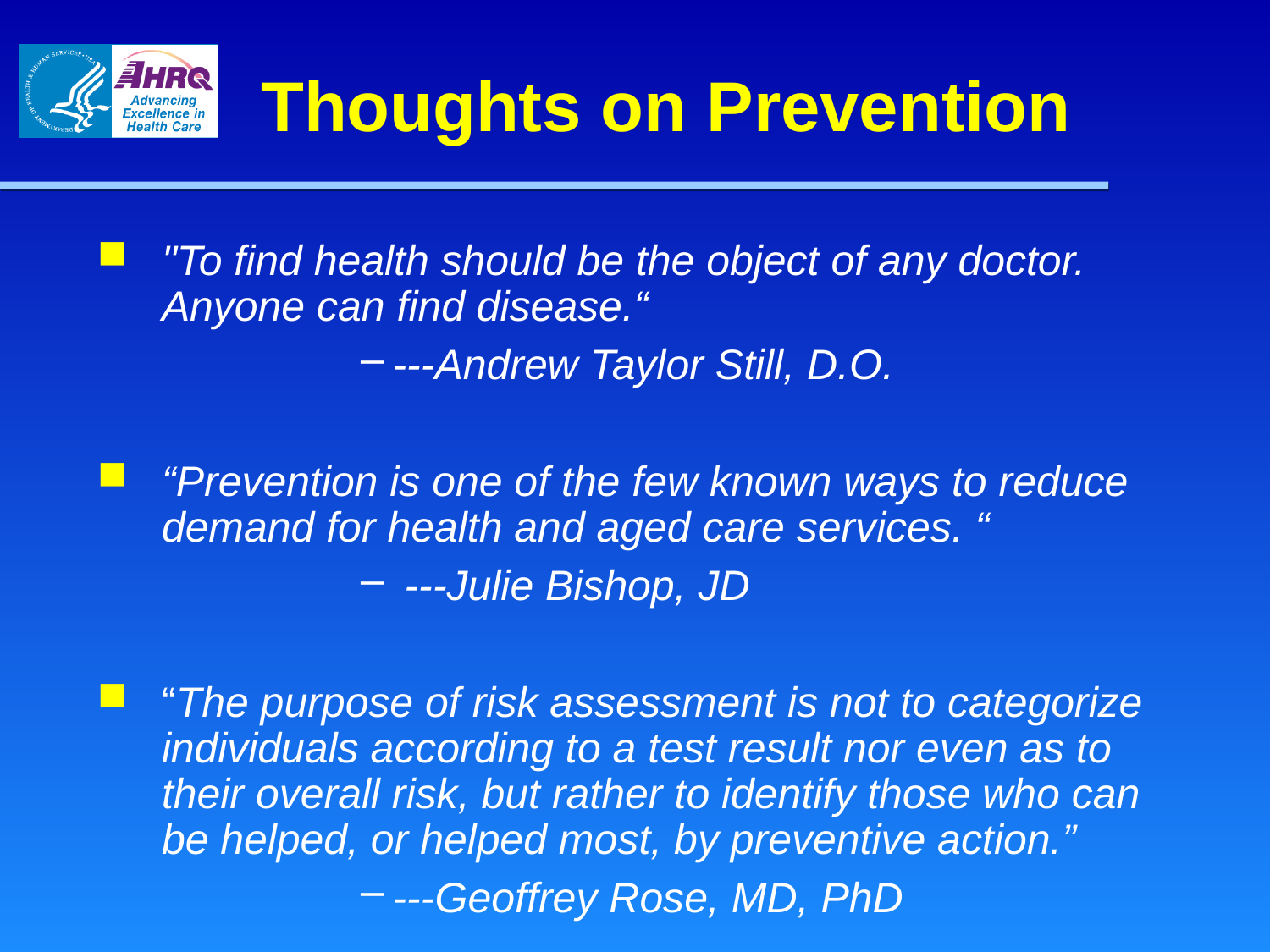

# Thoughts on Prevention
"To find health should be the object of any doctor. 
Anyone can find disease.“
---Andrew Taylor Still, D.O.

“Prevention is one of the few known ways to reduce demand for health and aged care services. “
 ---Julie Bishop, JD

“The purpose of risk assessment is not to categorize individuals according to a test result nor even as to their overall risk, but rather to identify those who can be helped, or helped most, by preventive action.”
---Geoffrey Rose, MD, PhD